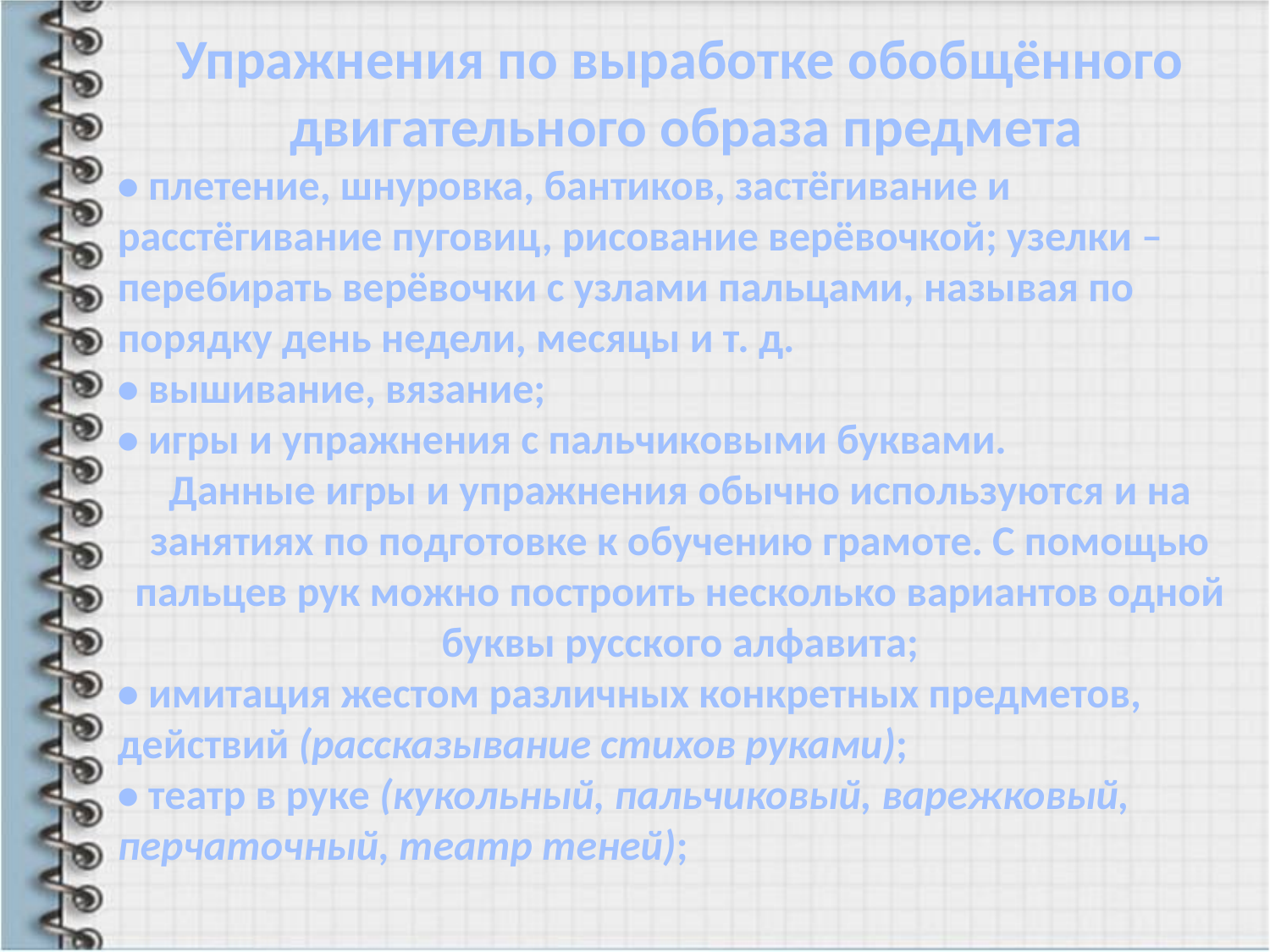

Упражнения по выработке обобщённого
 двигательного образа предмета
• плетение, шнуровка, бантиков, застёгивание и расстёгивание пуговиц, рисование верёвочкой; узелки – перебирать верёвочки с узлами пальцами, называя по порядку день недели, месяцы и т. д.
• вышивание, вязание;
• игры и упражнения с пальчиковыми буквами.
Данные игры и упражнения обычно используются и на занятиях по подготовке к обучению грамоте. С помощью пальцев рук можно построить несколько вариантов одной буквы русского алфавита;
• имитация жестом различных конкретных предметов, действий (рассказывание стихов руками);
• театр в руке (кукольный, пальчиковый, варежковый, перчаточный, театр теней);